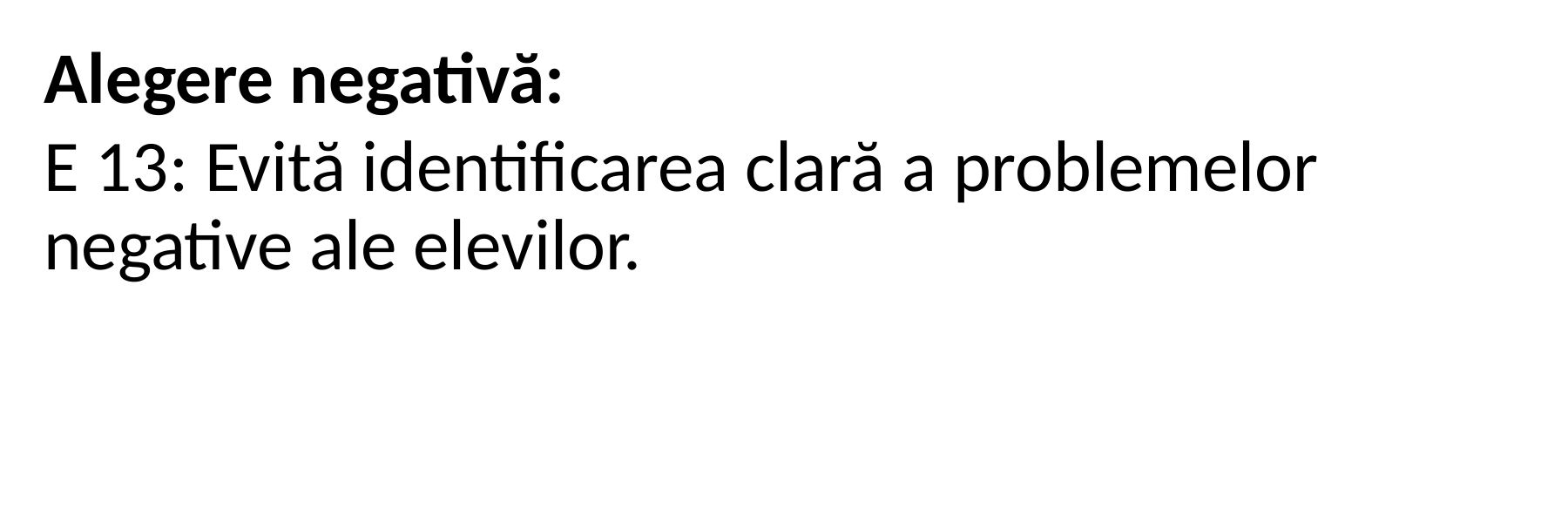

Alegere negativă:
E 13: Evită identificarea clară a problemelor negative ale elevilor.